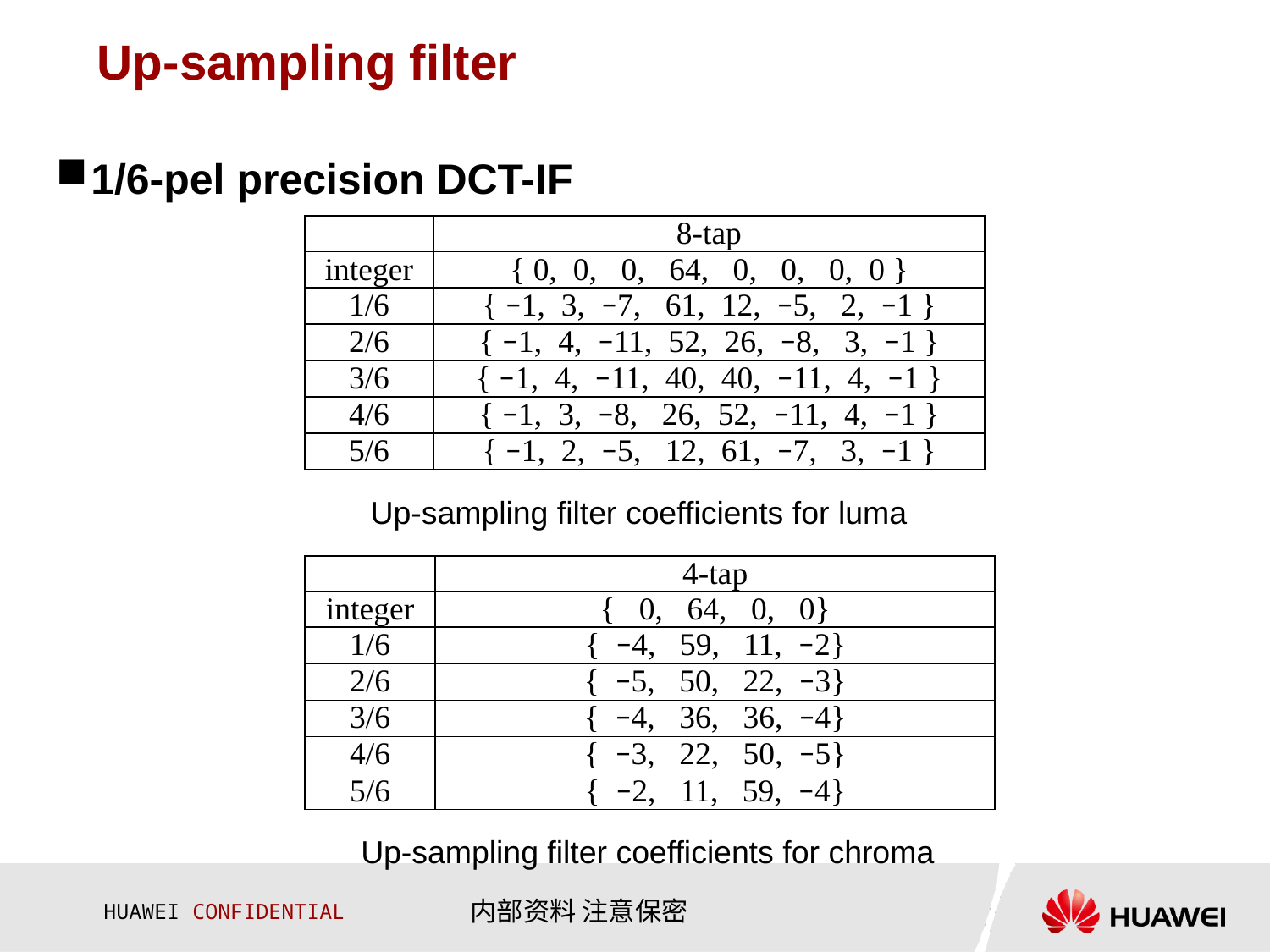

# Up-sampling filter
1/6-pel precision DCT-IF

|  | 8-tap |
| --- | --- |
| integer | { 0, 0, 0, 64, 0, 0, 0, 0 } |
| 1/6 | { −1, 3, −7, 61, 12, −5, 2, −1 } |
| 2/6 | { −1, 4, −11, 52, 26, −8, 3, −1 } |
| 3/6 | { −1, 4, −11, 40, 40, −11, 4, −1 } |
| 4/6 | { −1, 3, −8, 26, 52, −11, 4, −1 } |
| 5/6 | { −1, 2, −5, 12, 61, −7, 3, −1 } |
Up-sampling filter coefficients for luma
|  | 4-tap |
| --- | --- |
| integer | { 0, 64, 0, 0} |
| 1/6 | { −4, 59, 11, −2} |
| 2/6 | { −5, 50, 22, −3} |
| 3/6 | { −4, 36, 36, −4} |
| 4/6 | { −3, 22, 50, −5} |
| 5/6 | { −2, 11, 59, −4} |
Up-sampling filter coefficients for chroma